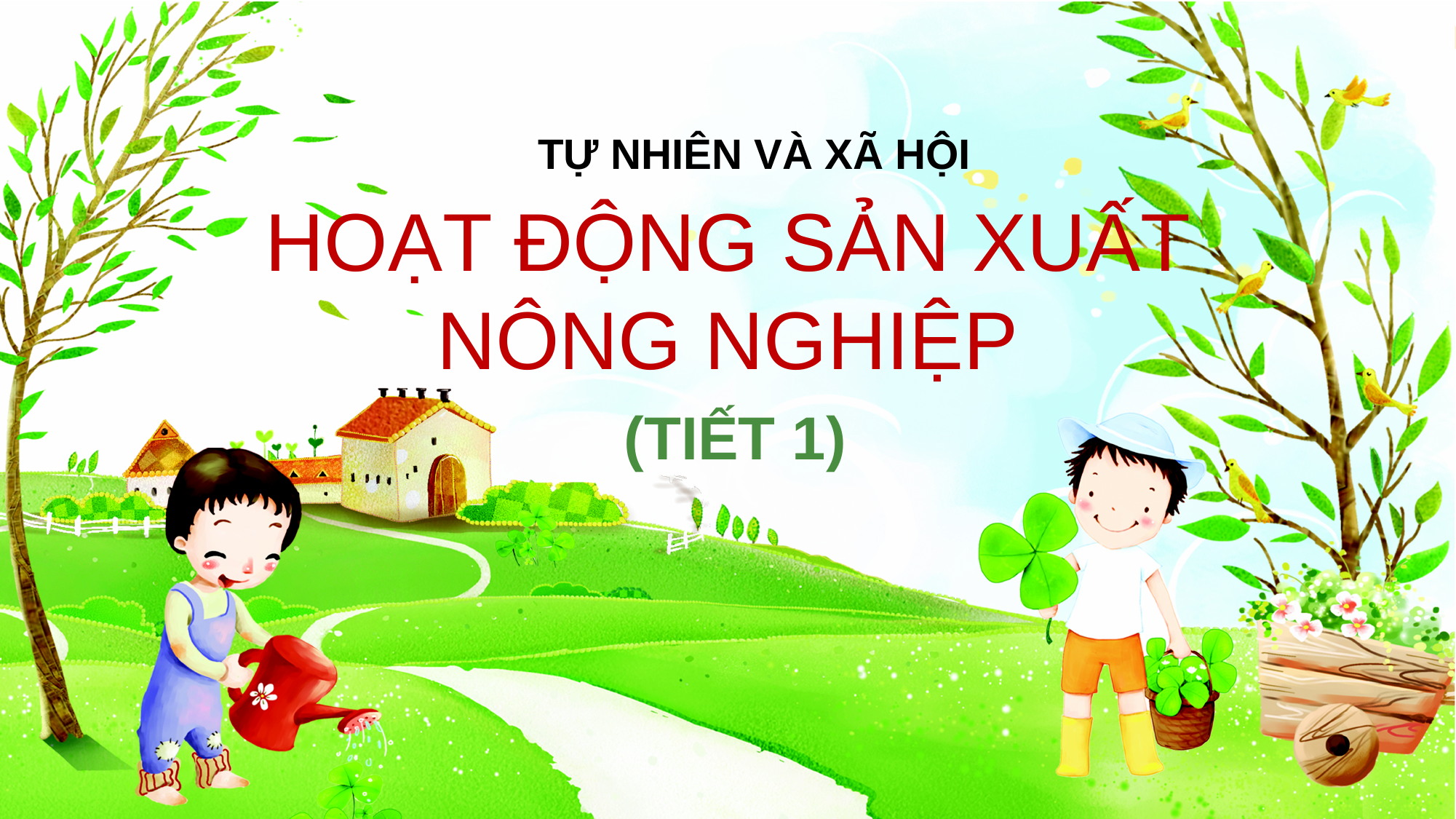

TỰ NHIÊN VÀ XÃ HỘI
HOẠT ĐỘNG SẢN XUẤT NÔNG NGHIỆP
(TIẾT 1)